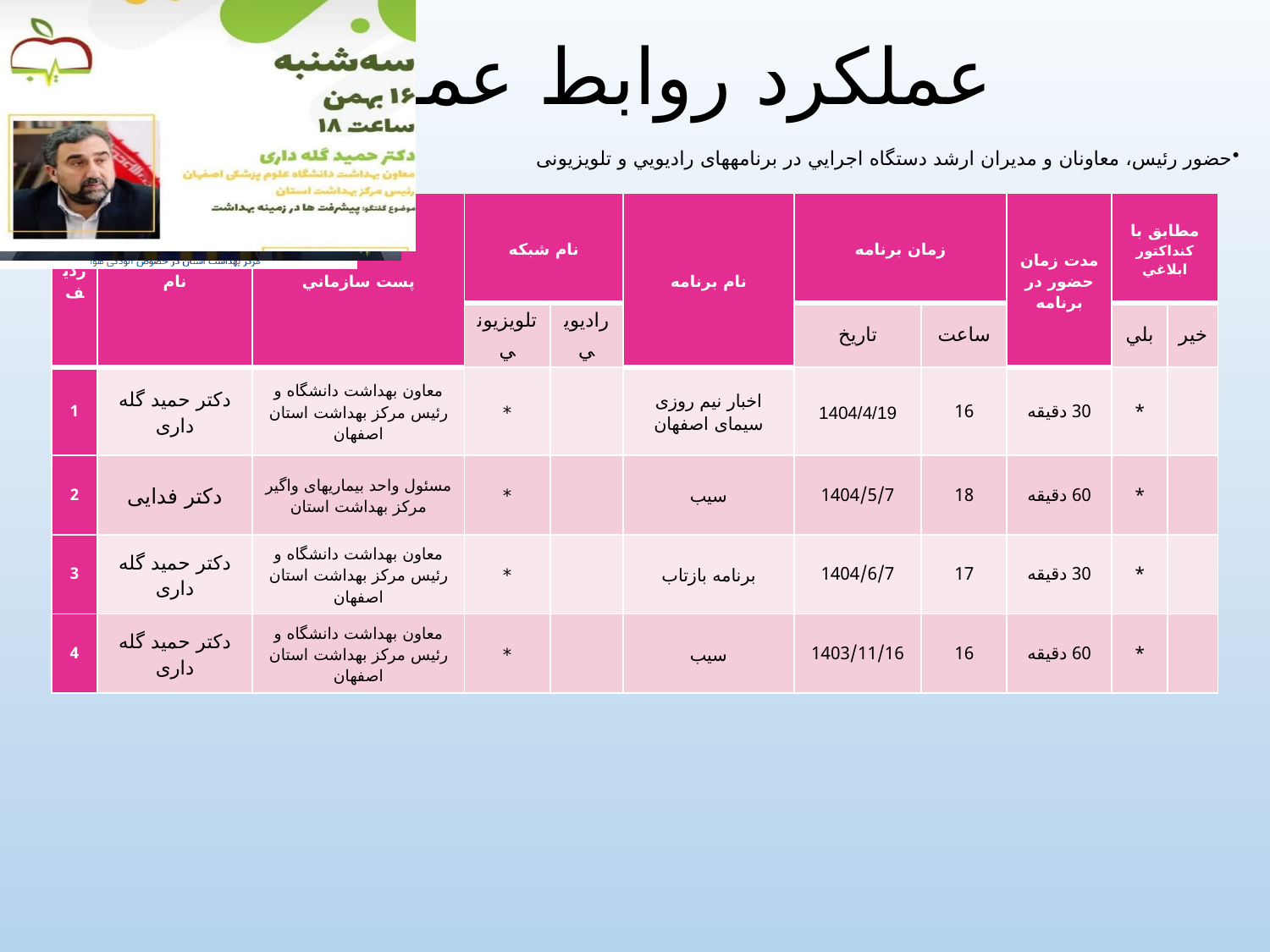

# عملکرد روابط عمومی
حضور رئیس، معاونان و مدیران ارشد دستگاه اجرايي در برنامه­های راديويي و تلویزیونی

| رديف | نام | پست سازماني | نام شبكه |  | نام برنامه | زمان برنامه |  | مدت زمان حضور در برنامه | مطابق با كنداكتور ابلاغي |  |
| --- | --- | --- | --- | --- | --- | --- | --- | --- | --- | --- |
|  |  |  | تلويزيوني | راديويي |  | تاريخ | ساعت |  | بلي | خير |
| 1 | دکتر حمید گله داری | معاون بهداشت دانشگاه و رئیس مرکز بهداشت استان اصفهان | \* |  | اخبار نیم روزی سیمای اصفهان | 1404/4/19 | 16 | 30 دقیقه | \* |  |
| 2 | دکتر فدایی | مسئول واحد بیماریهای واگیر مرکز بهداشت استان | \* |  | سیب | 1404/5/7 | 18 | 60 دقیقه | \* |  |
| 3 | دکتر حمید گله داری | معاون بهداشت دانشگاه و رئیس مرکز بهداشت استان اصفهان | \* |  | برنامه بازتاب | 1404/6/7 | 17 | 30 دقیقه | \* |  |
| 4 | دکتر حمید گله داری | معاون بهداشت دانشگاه و رئیس مرکز بهداشت استان اصفهان | \* |  | سیب | 1403/11/16 | 16 | 60 دقیقه | \* |  |